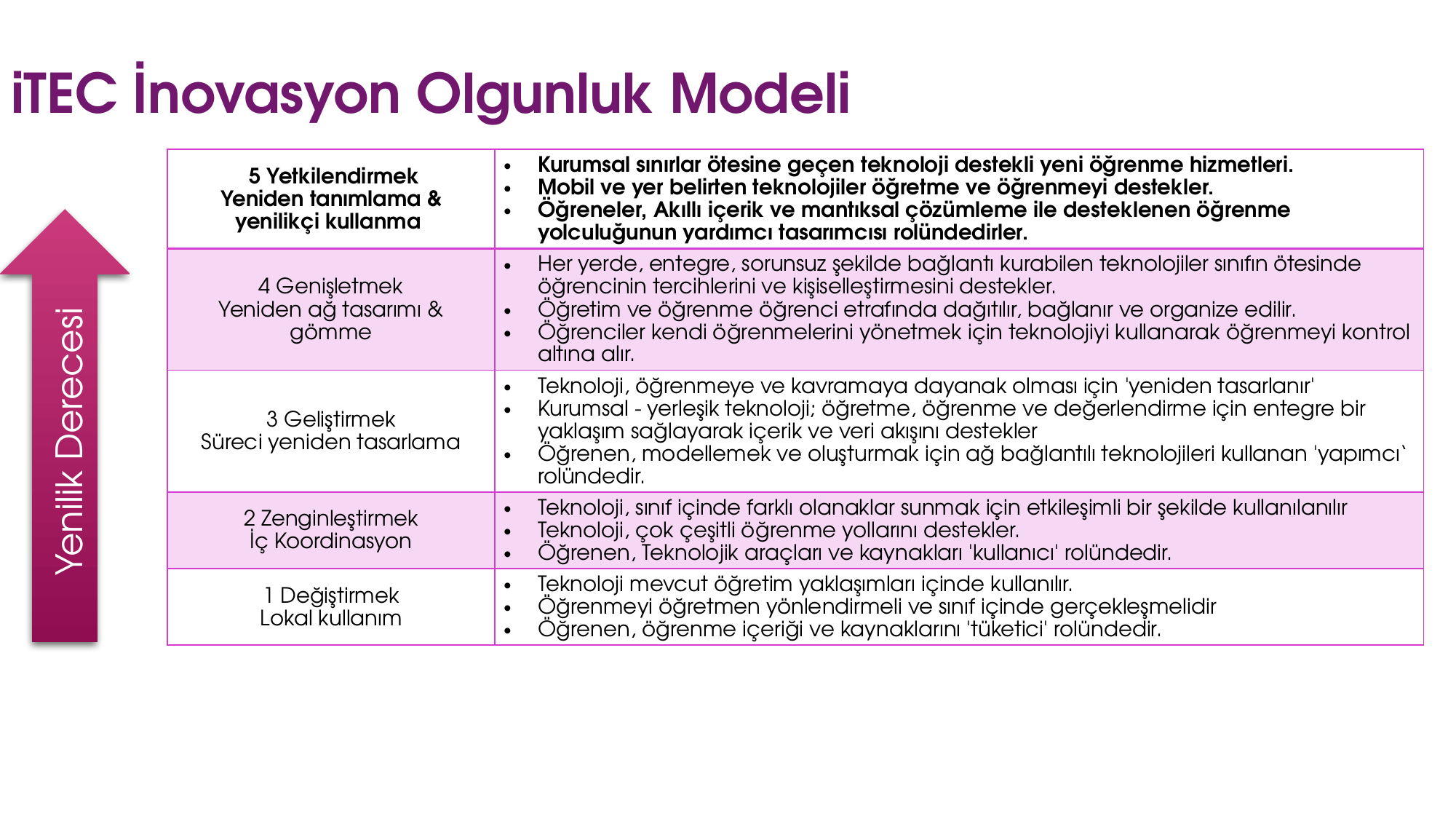

# iTEC İnovasyon Olgunluk Modeli
| 5 Yetkilendirmek Yeniden tanımlama & yenilikçi kullanma | Kurumsal sınırlar ötesine geçen teknoloji destekli yeni öğrenme hizmetleri. Mobil ve yer belirten teknolojiler öğretme ve öğrenmeyi destekler. Öğreneler, Akıllı içerik ve mantıksal çözümleme ile desteklenen öğrenme yolculuğunun yardımcı tasarımcısı rolündedirler. |
| --- | --- |
| 4 Genişletmek Yeniden ağ tasarımı & gömme | Her yerde, entegre, sorunsuz şekilde bağlantı kurabilen teknolojiler sınıfın ötesinde öğrencinin tercihlerini ve kişiselleştirmesini destekler. Öğretim ve öğrenme öğrenci etrafında dağıtılır, bağlanır ve organize edilir. Öğrenciler kendi öğrenmelerini yönetmek için teknolojiyi kullanarak öğrenmeyi kontrol altına alır. |
| 3 Geliştirmek Süreci yeniden tasarlama | Teknoloji, öğrenmeye ve kavramaya dayanak olması için 'yeniden tasarlanır' Kurumsal - yerleşik teknoloji; öğretme, öğrenme ve değerlendirme için entegre bir yaklaşım sağlayarak içerik ve veri akışını destekler Öğrenen, modellemek ve oluşturmak için ağ bağlantılı teknolojileri kullanan 'yapımcı‘ rolündedir. |
| 2 Zenginleştirmek İç Koordinasyon | Teknoloji, sınıf içinde farklı olanaklar sunmak için etkileşimli bir şekilde kullanılanılır Teknoloji, çok çeşitli öğrenme yollarını destekler. Öğrenen, Teknolojik araçları ve kaynakları 'kullanıcı' rolündedir. |
| 1 Değiştirmek Lokal kullanım | Teknoloji mevcut öğretim yaklaşımları içinde kullanılır. Öğrenmeyi öğretmen yönlendirmeli ve sınıf içinde gerçekleşmelidir Öğrenen, öğrenme içeriği ve kaynaklarını 'tüketici' rolündedir. |
Yenilik Derecesi